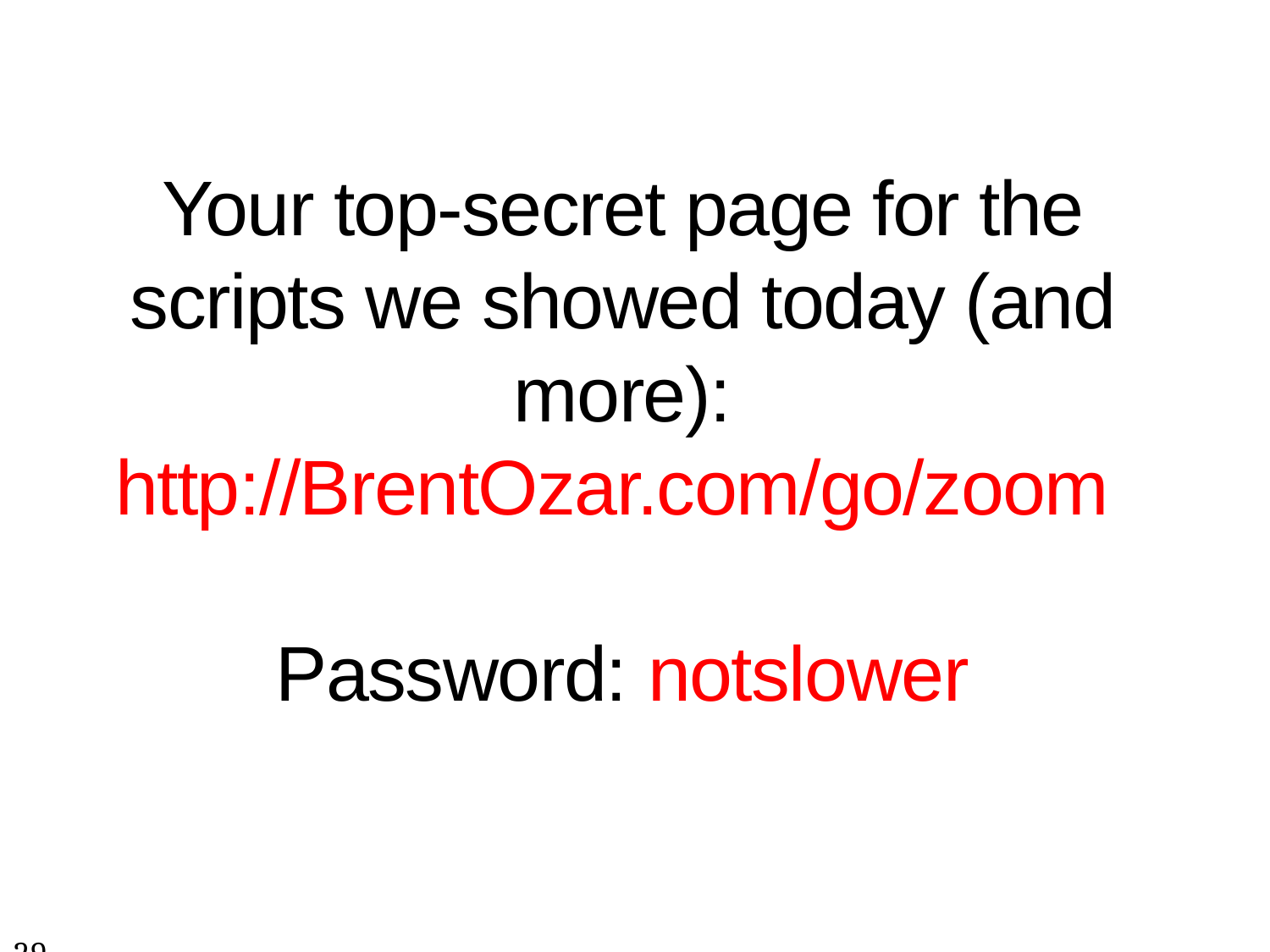

# Your top-secret page for the scripts we showed today (and more): http://BrentOzar.com/go/zoom Password: notslower
297